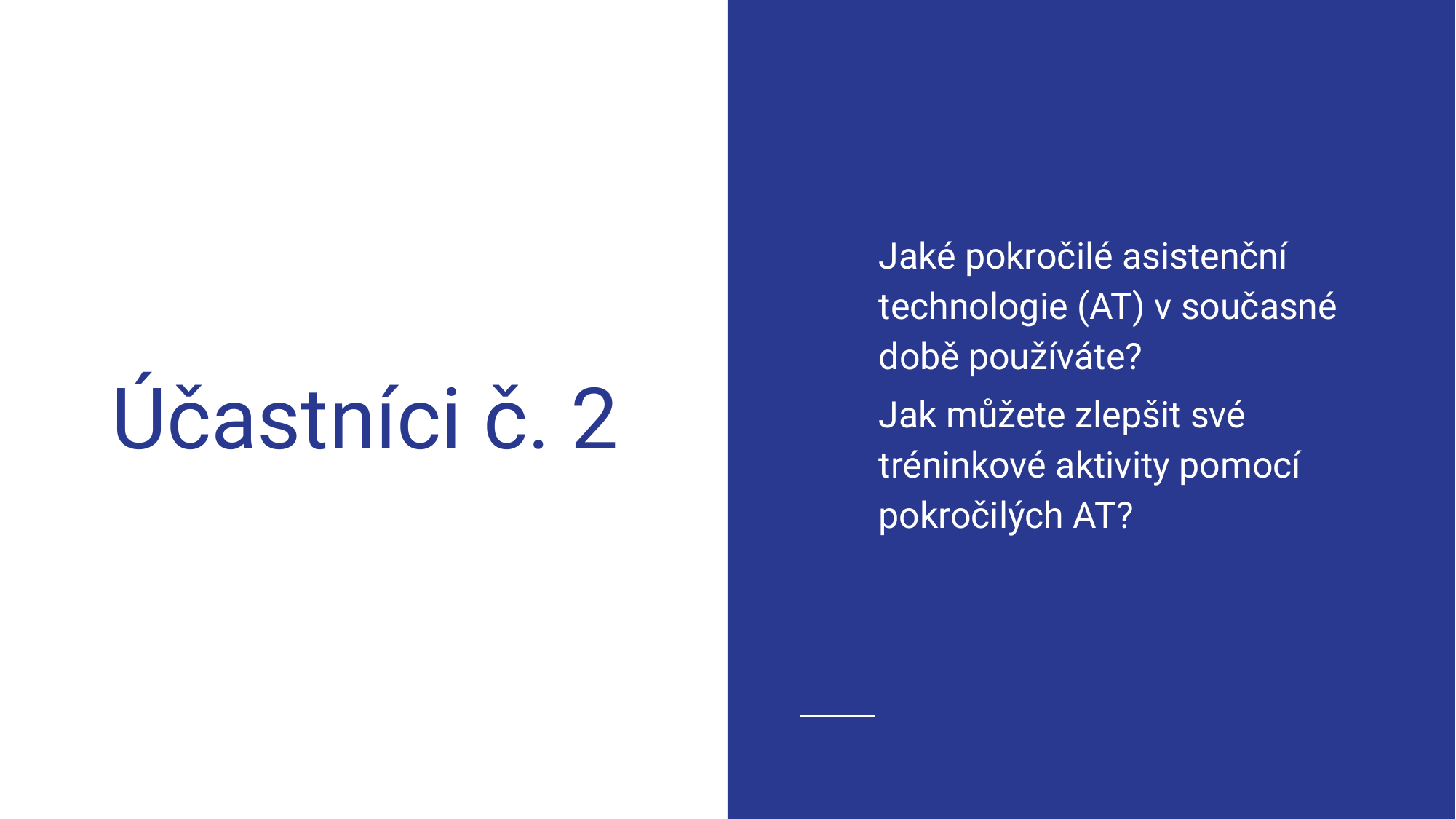

Jaké pokročilé asistenční technologie (AT) v současné době používáte?
Jak můžete zlepšit své tréninkové aktivity pomocí pokročilých AT?

# Účastníci č. 2